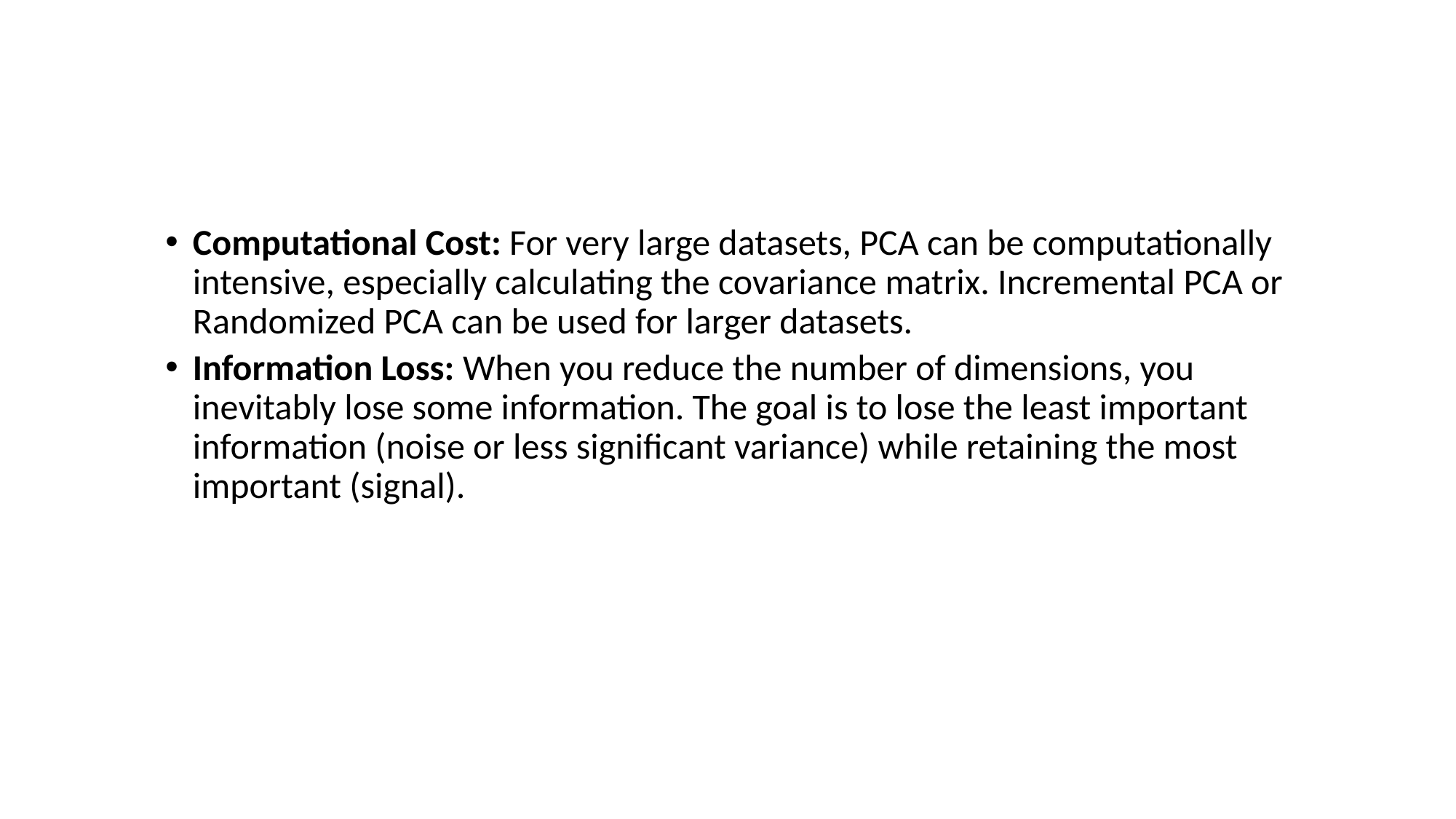

#
Computational Cost: For very large datasets, PCA can be computationally intensive, especially calculating the covariance matrix. Incremental PCA or Randomized PCA can be used for larger datasets.
Information Loss: When you reduce the number of dimensions, you inevitably lose some information. The goal is to lose the least important information (noise or less significant variance) while retaining the most important (signal).